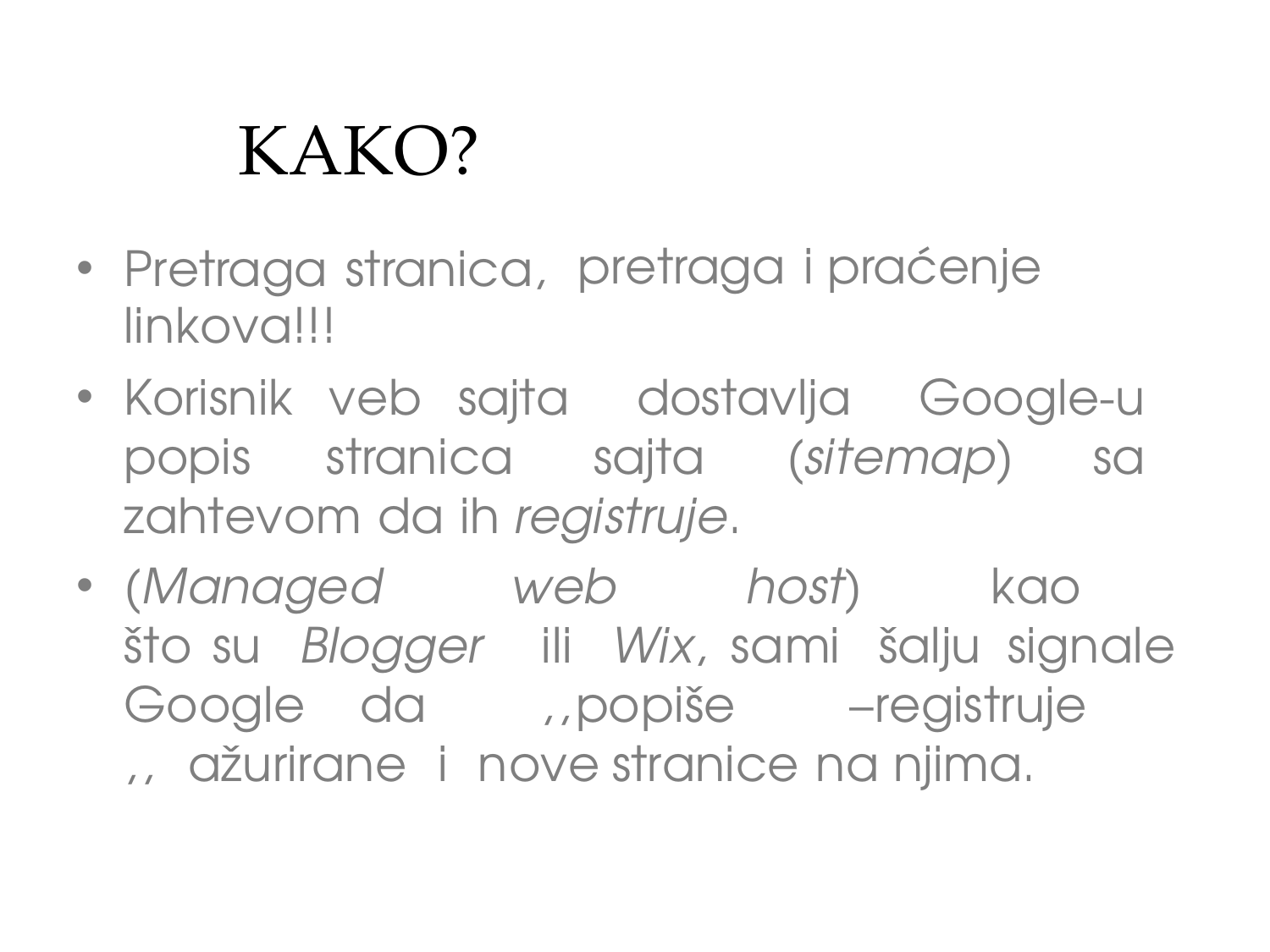

# KAKO?
pretraga i praćenje
Pretraga stranica,
linkova!!!
Korisnik veb sajta  dostavlja  Google-u popis stranica sajta (sitemap) sa zahtevom da ih registruje.
(Managed         web         host)         kao         što su  Blogger   ili  Wix, sami  šalju signale  Google da  ‚‚popiše  –registruje   ‚‚  ažurirane  i  nove stranice na njima.